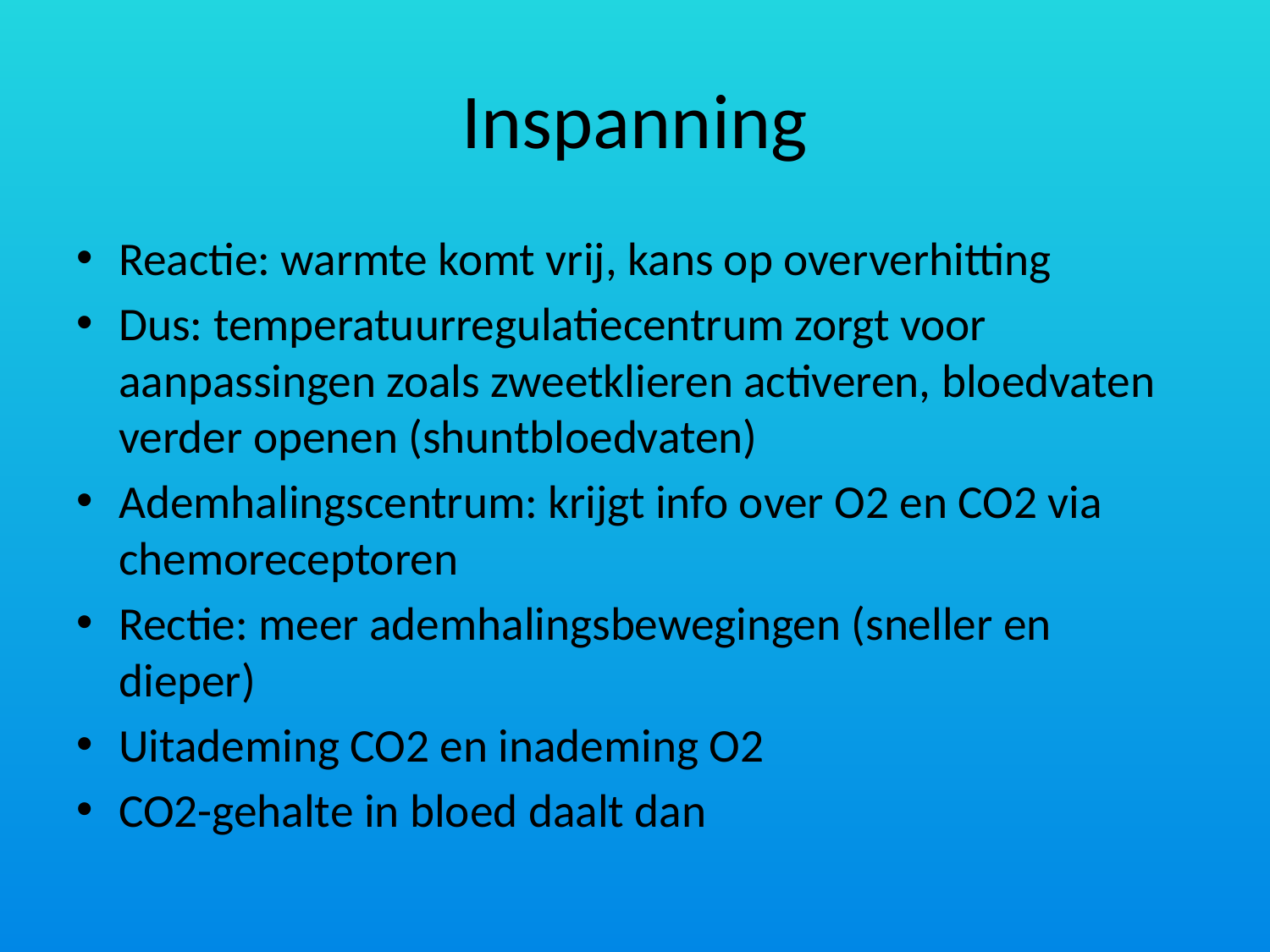

# Inspanning
Reactie: warmte komt vrij, kans op oververhitting
Dus: temperatuurregulatiecentrum zorgt voor aanpassingen zoals zweetklieren activeren, bloedvaten verder openen (shuntbloedvaten)
Ademhalingscentrum: krijgt info over O2 en CO2 via chemoreceptoren
Rectie: meer ademhalingsbewegingen (sneller en dieper)
Uitademing CO2 en inademing O2
CO2-gehalte in bloed daalt dan